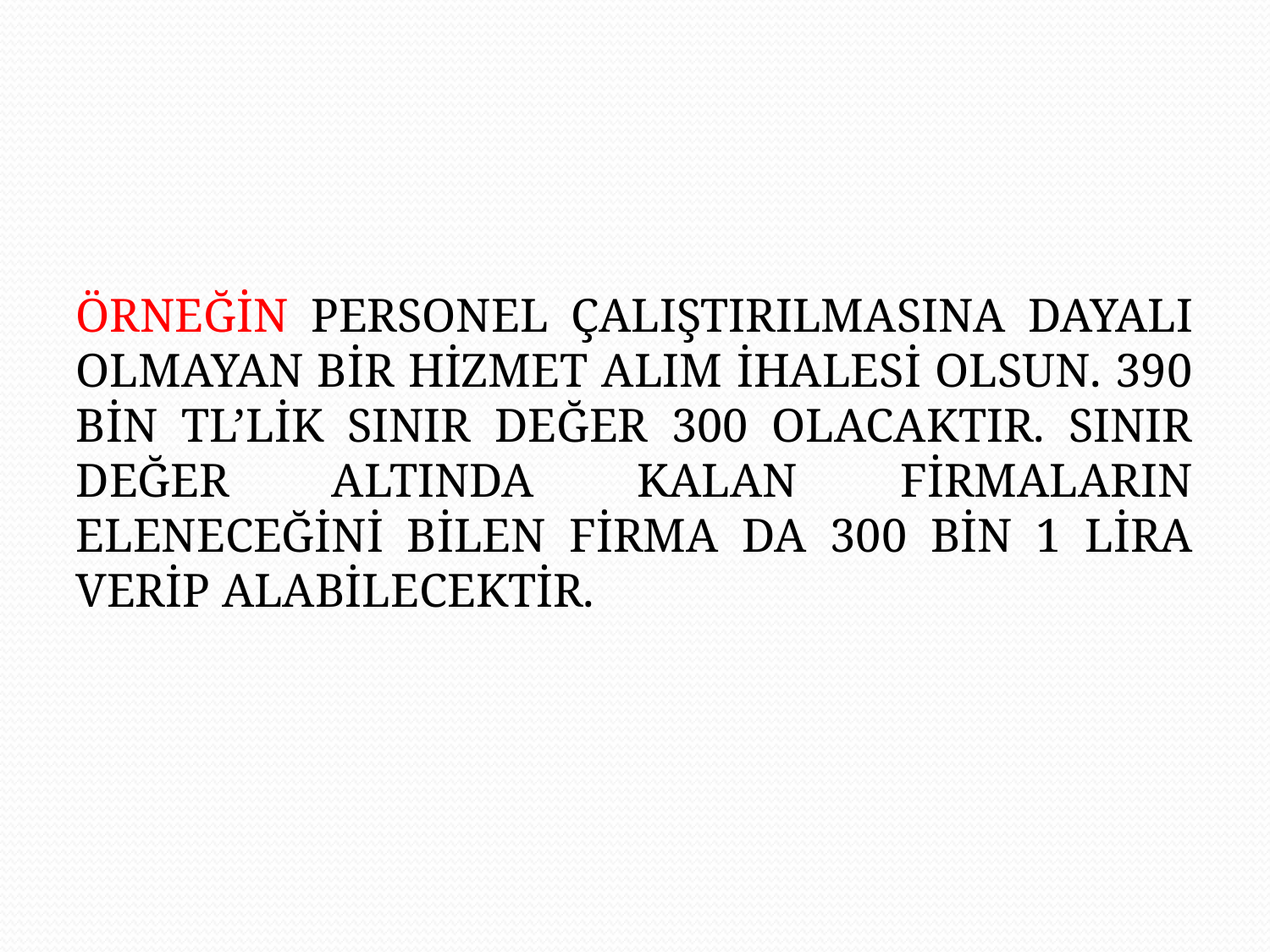

ÖRNEĞİN PERSONEL ÇALIŞTIRILMASINA DAYALI OLMAYAN BİR HİZMET ALIM İHALESİ OLSUN. 390 BİN TL’LİK SINIR DEĞER 300 OLACAKTIR. SINIR DEĞER ALTINDA KALAN FİRMALARIN ELENECEĞİNİ BİLEN FİRMA DA 300 BİN 1 LİRA VERİP ALABİLECEKTİR.